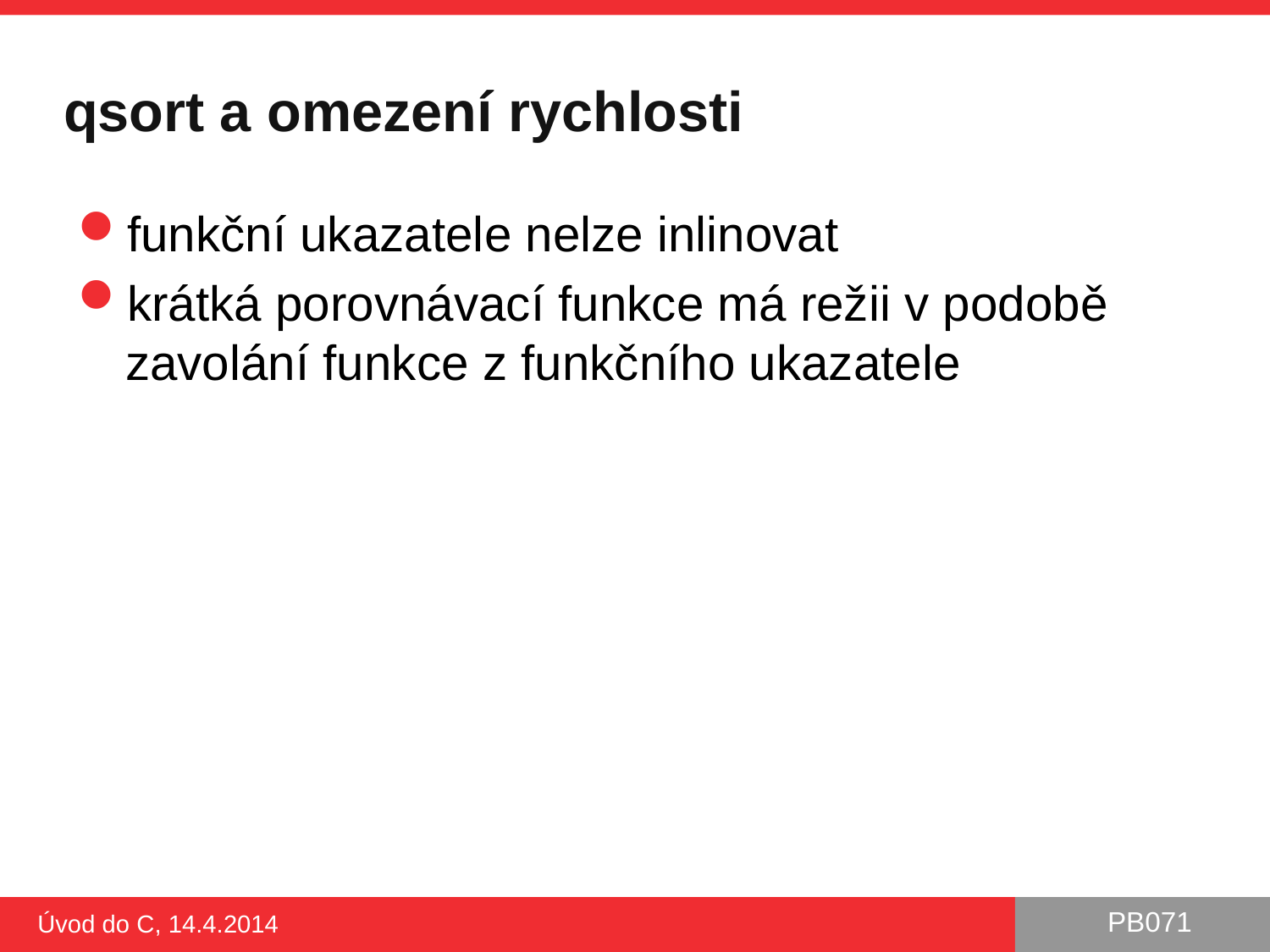

# qsort a omezení rychlosti
funkční ukazatele nelze inlinovat
krátká porovnávací funkce má režii v podobě zavolání funkce z funkčního ukazatele
Úvod do C, 14.4.2014